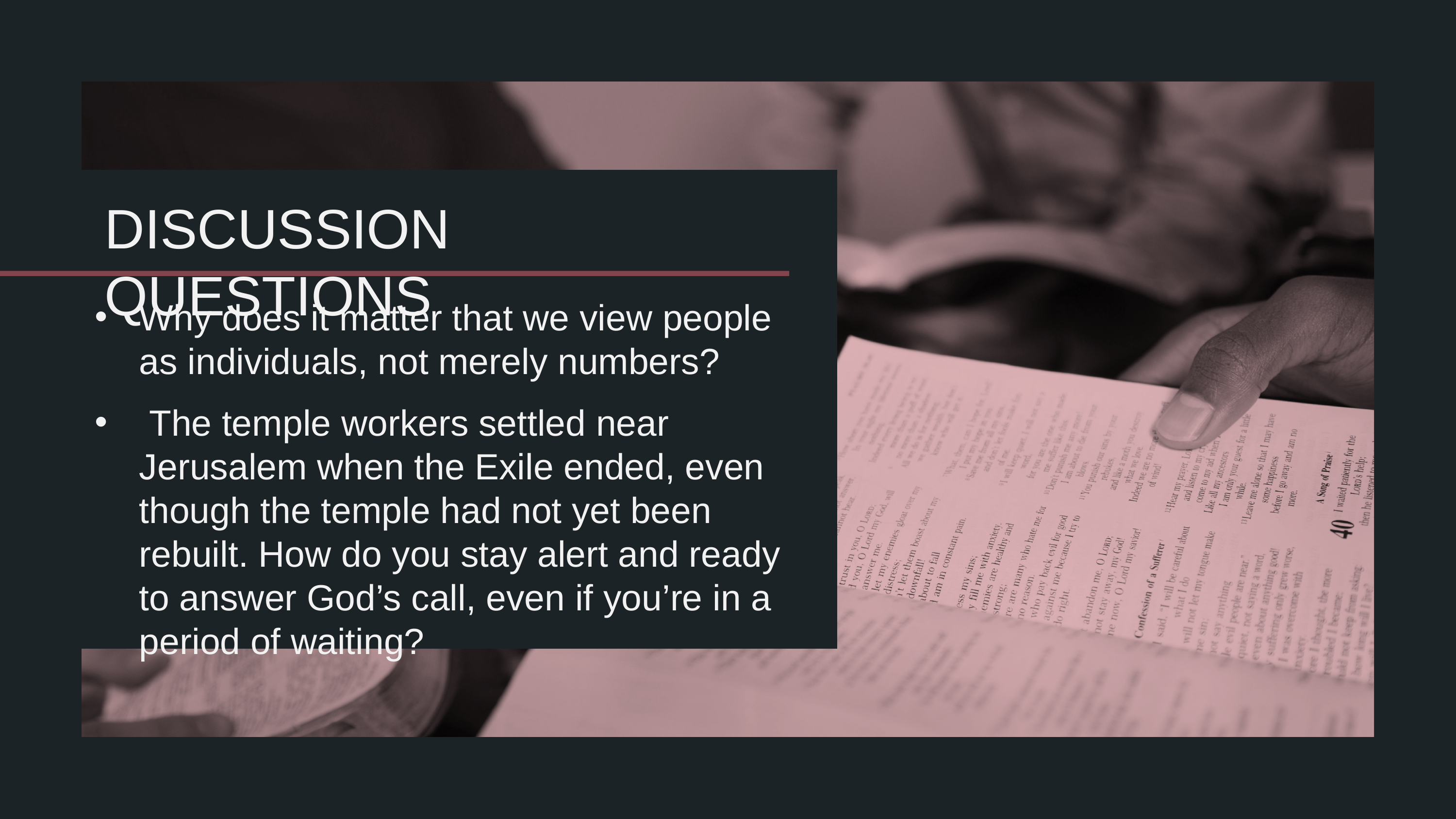

Why does it matter that we view people as individuals, not merely numbers?
 The temple workers settled near Jerusalem when the Exile ended, even though the temple had not yet been rebuilt. How do you stay alert and ready to answer God’s call, even if you’re in a period of waiting?